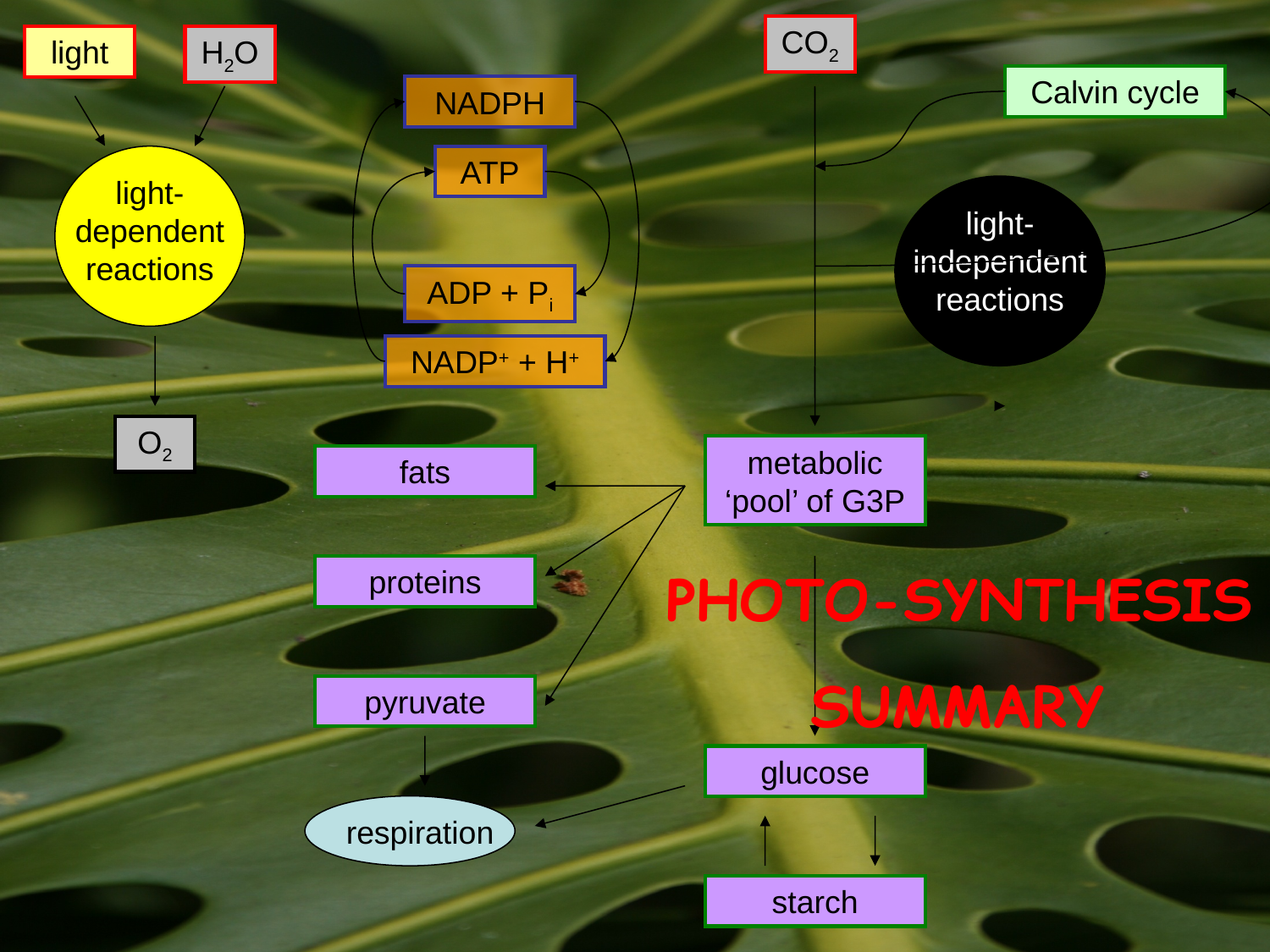

CO2
light
H2O

Calvin cycle
NADPH

light-dependent reactions
ATP

light-independent reactions
ADP + Pi

O2
NADP+ + H+

metabolic ‘pool’ of G3P
fats

proteins

Photo-synthesis
 Summary
pyruvate

glucose

respiration

starch